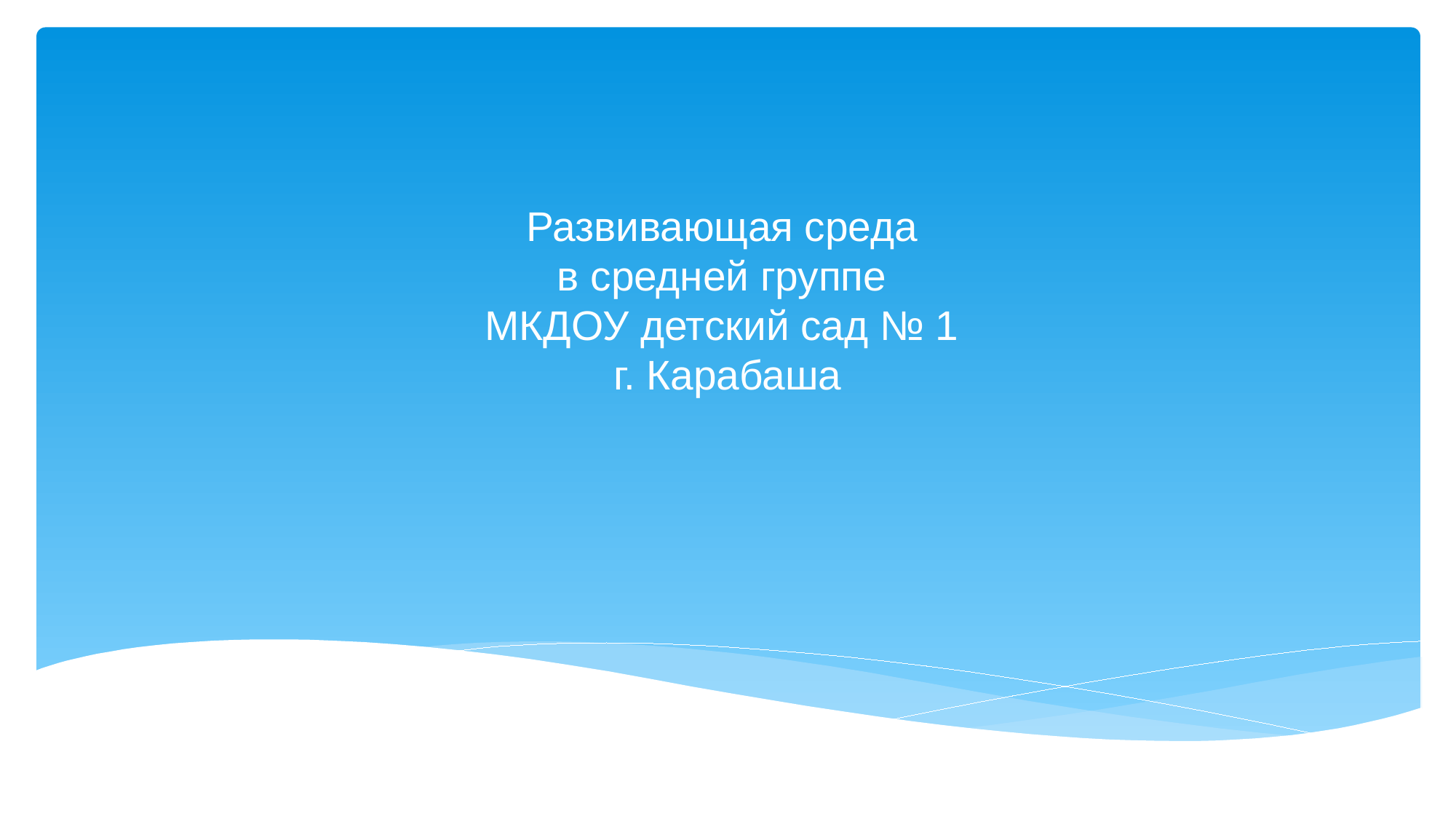

# Развивающая среда в средней группе МКДОУ детский сад № 1 г. Карабаша